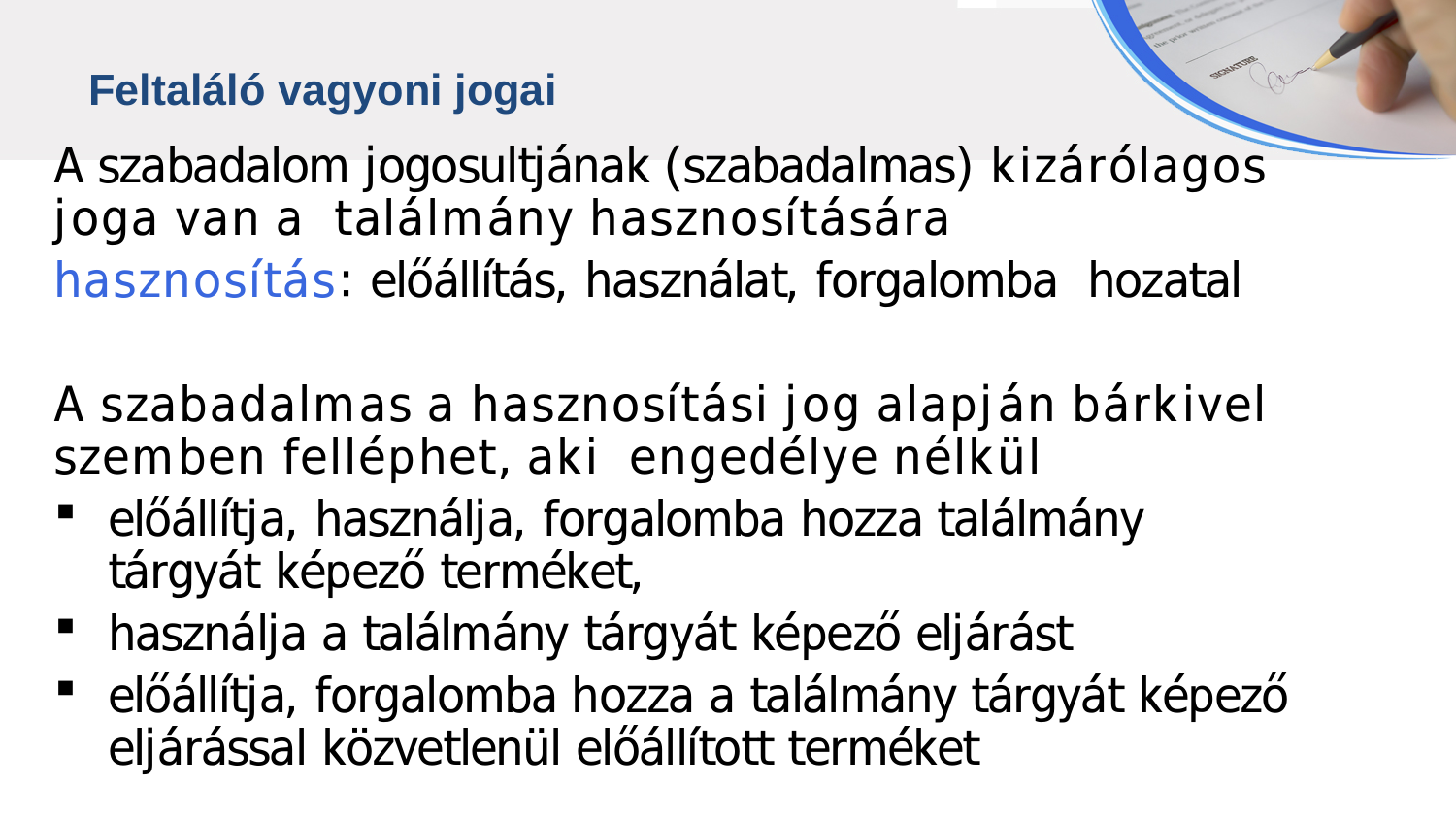

Feltaláló vagyoni jogai
A szabadalom jogosultjának (szabadalmas) kizárólagos joga van a  találmány hasznosítására
hasznosítás: előállítás, használat, forgalomba  hozatal

A szabadalmas a hasznosítási jog alapján bárkivel szemben felléphet, aki  engedélye nélkül
előállítja, használja, forgalomba hozza találmány tárgyát képező terméket,
használja a találmány tárgyát képező eljárást
előállítja, forgalomba hozza a találmány tárgyát képező  eljárással közvetlenül előállított terméket